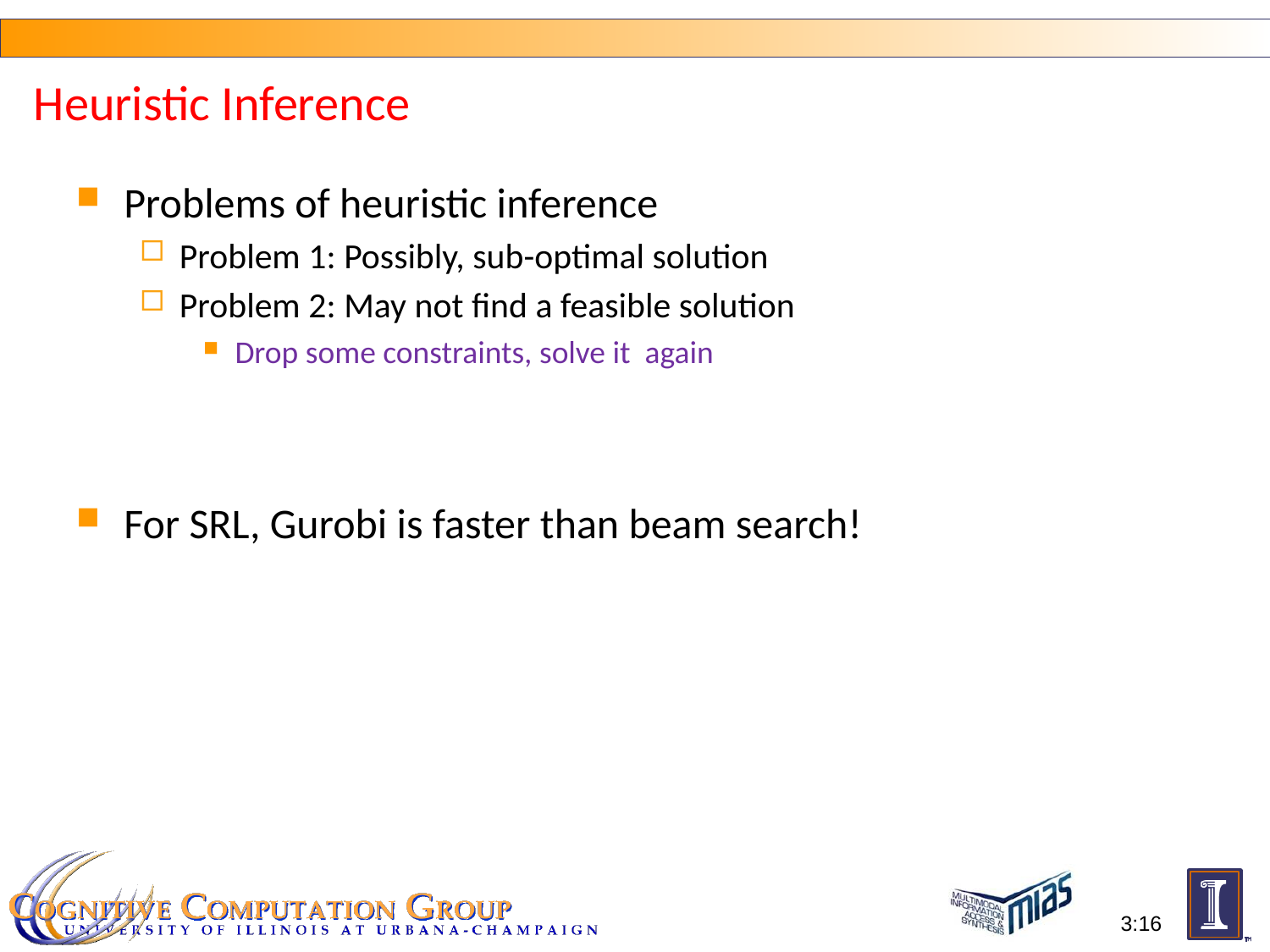

# Heuristic Inference
Problems of heuristic inference
Problem 1: Possibly, sub-optimal solution
Problem 2: May not find a feasible solution
Drop some constraints, solve it  again

For SRL, Gurobi is faster than beam search!

3:16